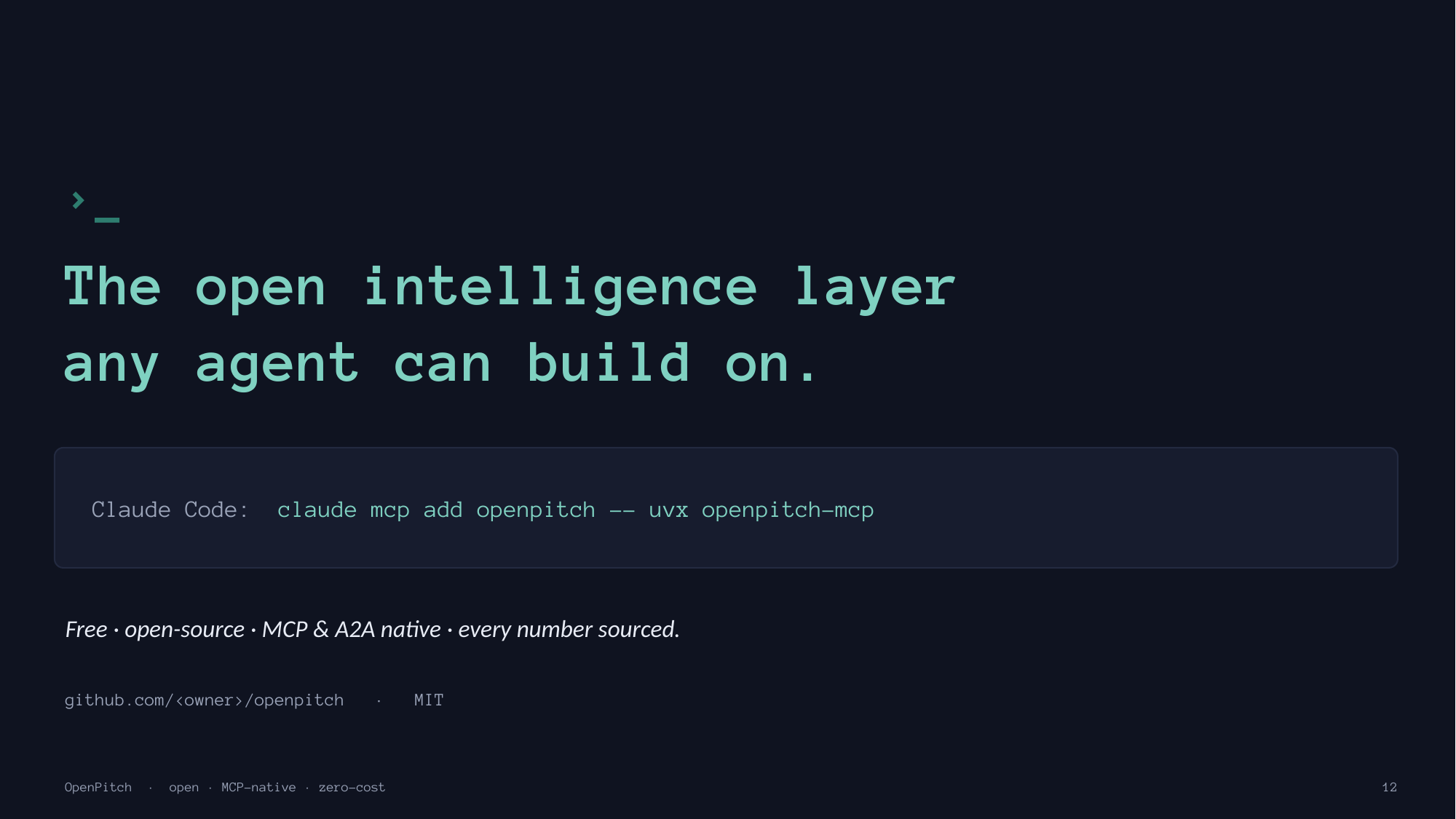

›_
The open intelligence layer
any agent can build on.

Claude Code:  claude mcp add openpitch -- uvx openpitch-mcp
Free · open-source · MCP & A2A native · every number sourced.
github.com/<owner>/openpitch   ·   MIT
OpenPitch  ·  open · MCP-native · zero-cost
12